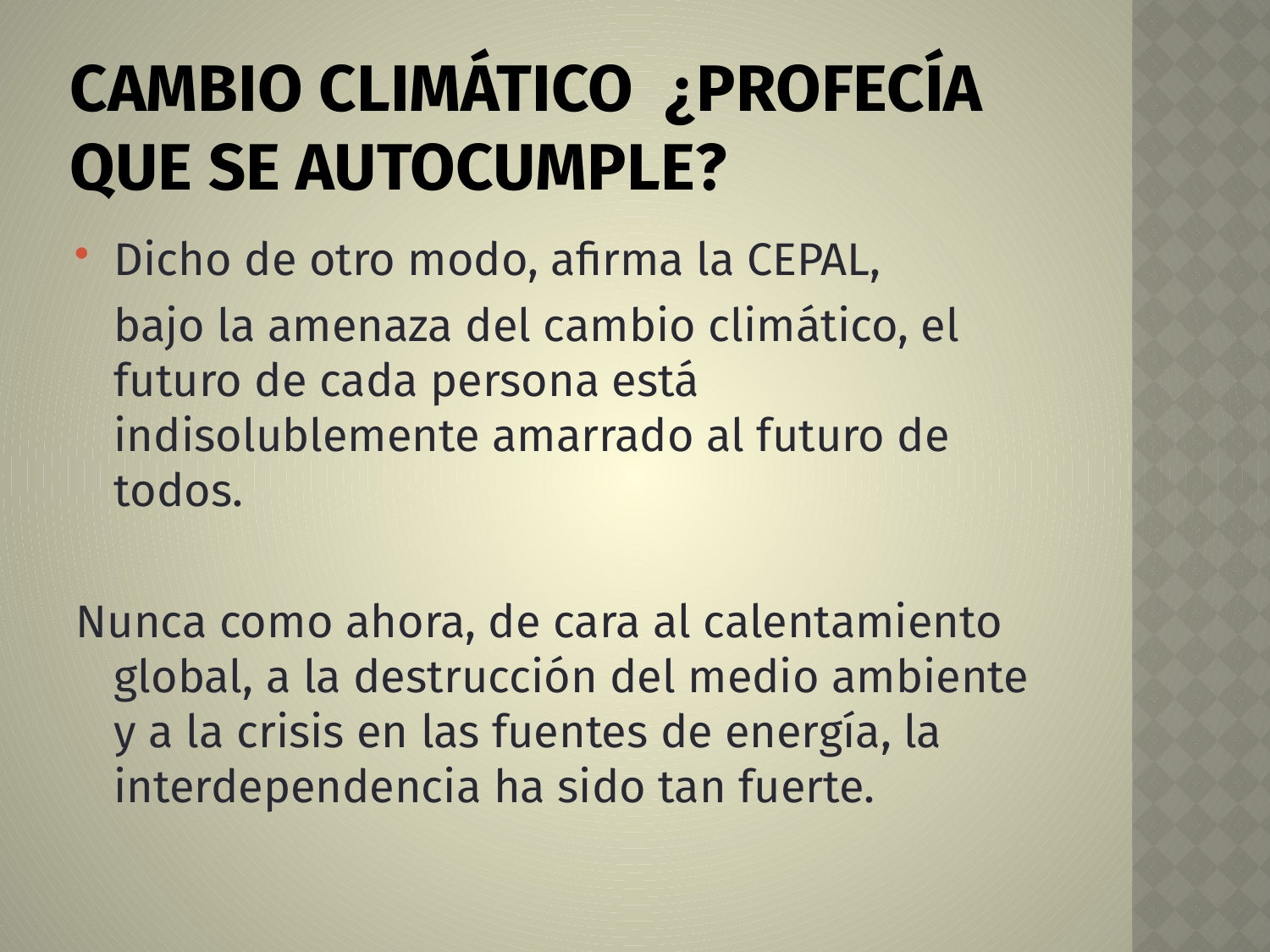

# Cambio climático  ¿profecía que se autocumple?
Dicho de otro modo, afirma la CEPAL,
	bajo la amenaza del cambio climático, el futuro de cada persona está indisolublemente amarrado al futuro de todos.

Nunca como ahora, de cara al calentamiento global, a la destrucción del medio ambiente y a la crisis en las fuentes de energía, la interdependencia ha sido tan fuerte.